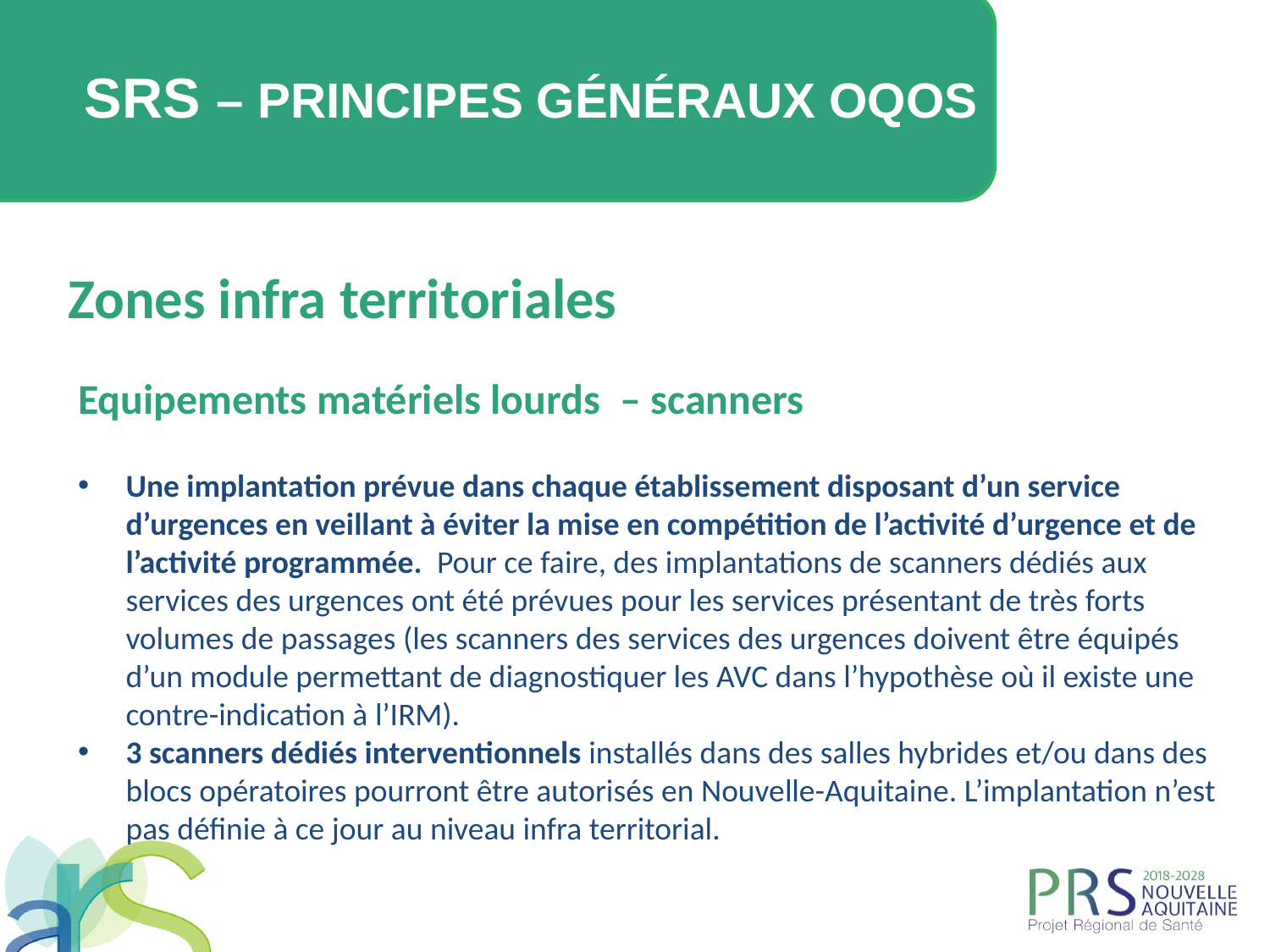

SRS – Principes généraux OQOS
Zones infra territoriales

Equipements matériels lourds  – scanners

Une implantation prévue dans chaque établissement disposant d’un service d’urgences en veillant à éviter la mise en compétition de l’activité d’urgence et de l’activité programmée.  Pour ce faire, des implantations de scanners dédiés aux services des urgences ont été prévues pour les services présentant de très forts volumes de passages (les scanners des services des urgences doivent être équipés d’un module permettant de diagnostiquer les AVC dans l’hypothèse où il existe une contre-indication à l’IRM).
3 scanners dédiés interventionnels installés dans des salles hybrides et/ou dans des blocs opératoires pourront être autorisés en Nouvelle-Aquitaine. L’implantation n’est pas définie à ce jour au niveau infra territorial.